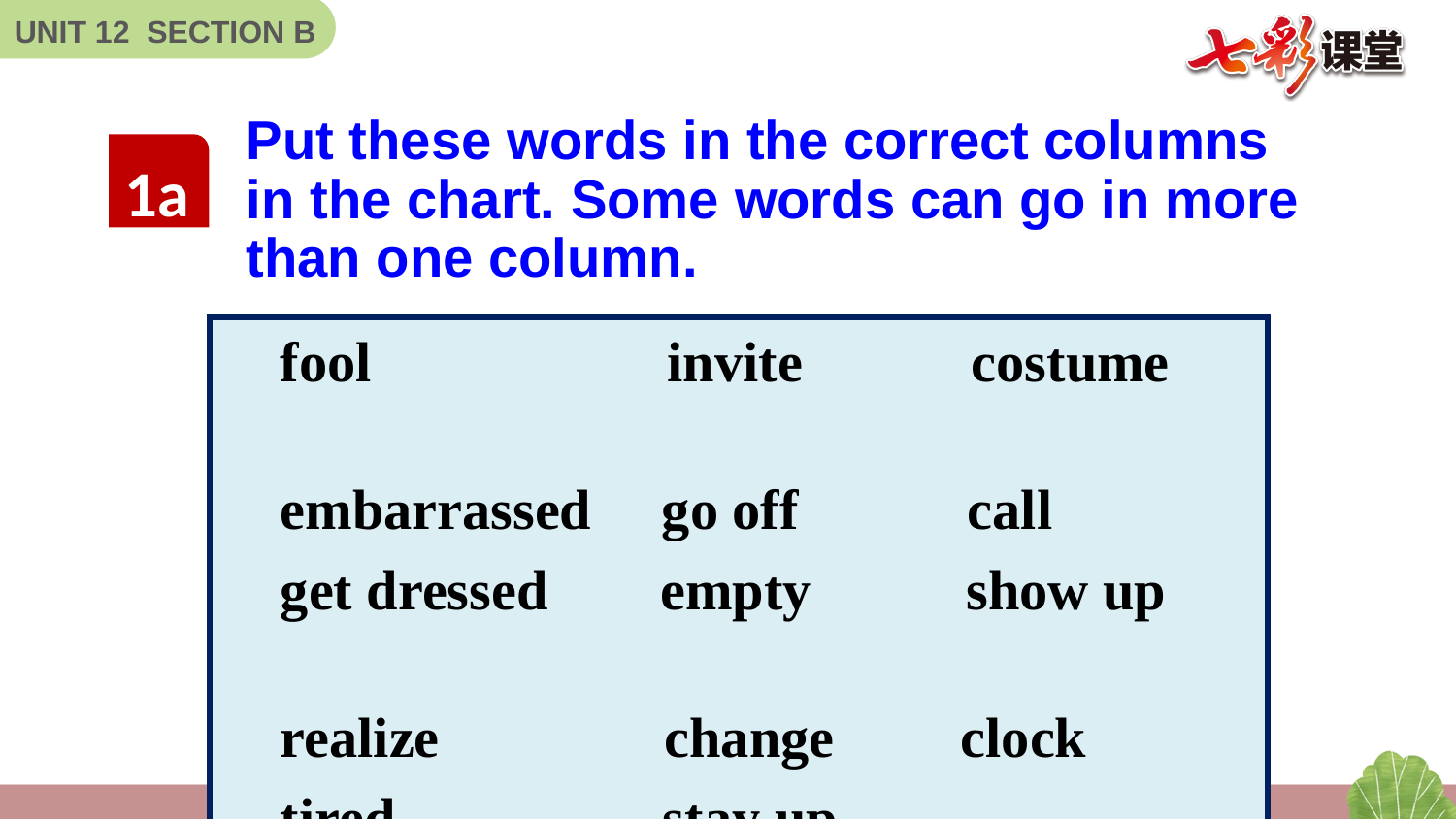

Put these words in the correct columns in the chart. Some words can go in more than one column.
1a
    fool                     invite            costume
    embarrassed     go off            call
    get dressed        empty           show up
    realize                change         clock
    tired                   stay up